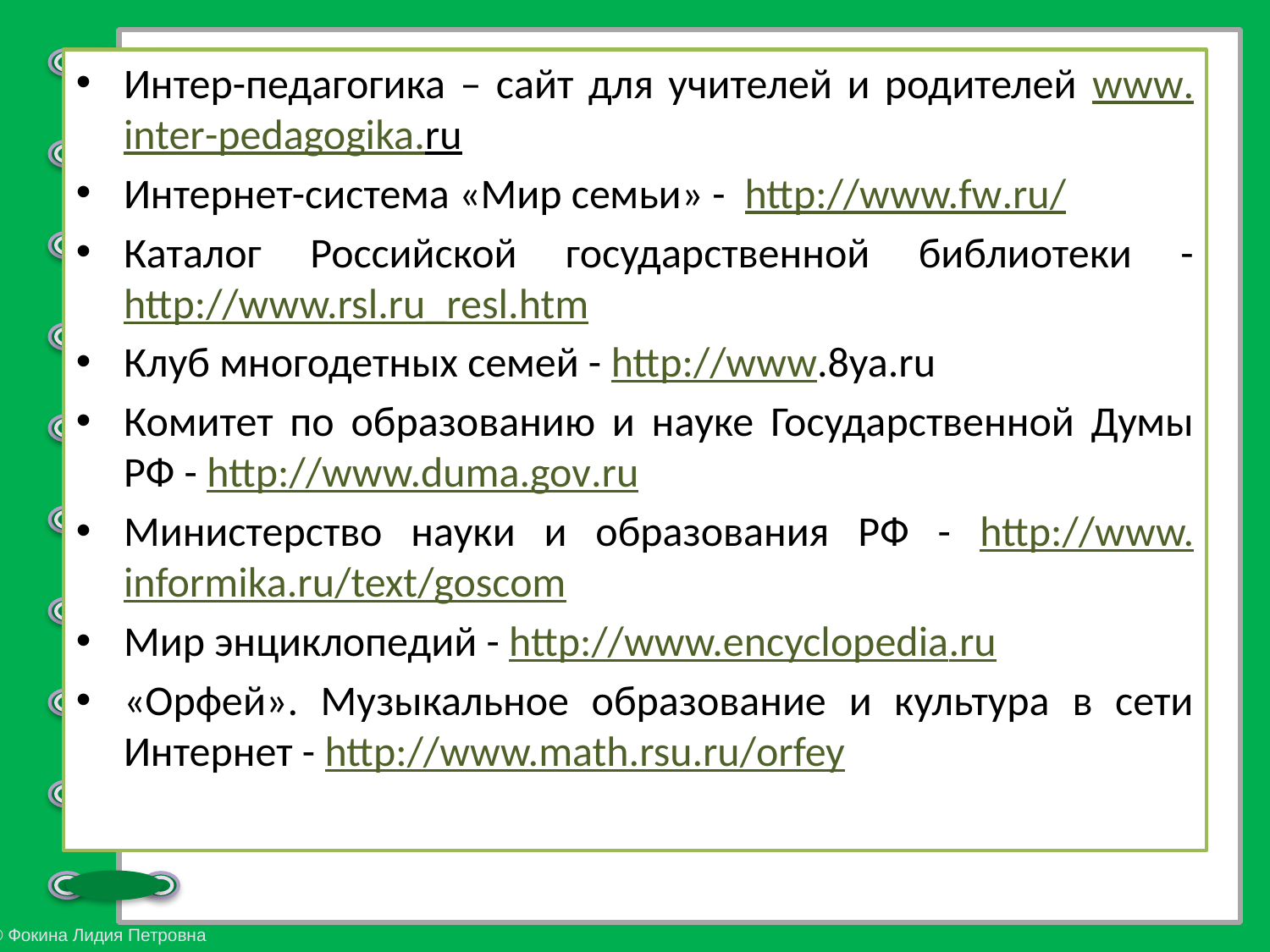

Интер-педагогика – сайт для учителей и родителей www.inter-pedagogika.ru
Интернет-система «Мир семьи» -  http://www.fw.ru/
Каталог Российской государственной библиотеки - http://www.rsl.ru_resl.htm
Клуб многодетных семей - http://www.8ya.ru
Комитет по образованию и науке Государственной Думы РФ - http://www.duma.gov.ru
Министерство науки и образования РФ - http://www.informika.ru/text/goscom
Мир энциклопедий - http://www.encyclopedia.ru
«Орфей». Музыкальное образование и культура в сети Интернет - http://www.math.rsu.ru/orfey